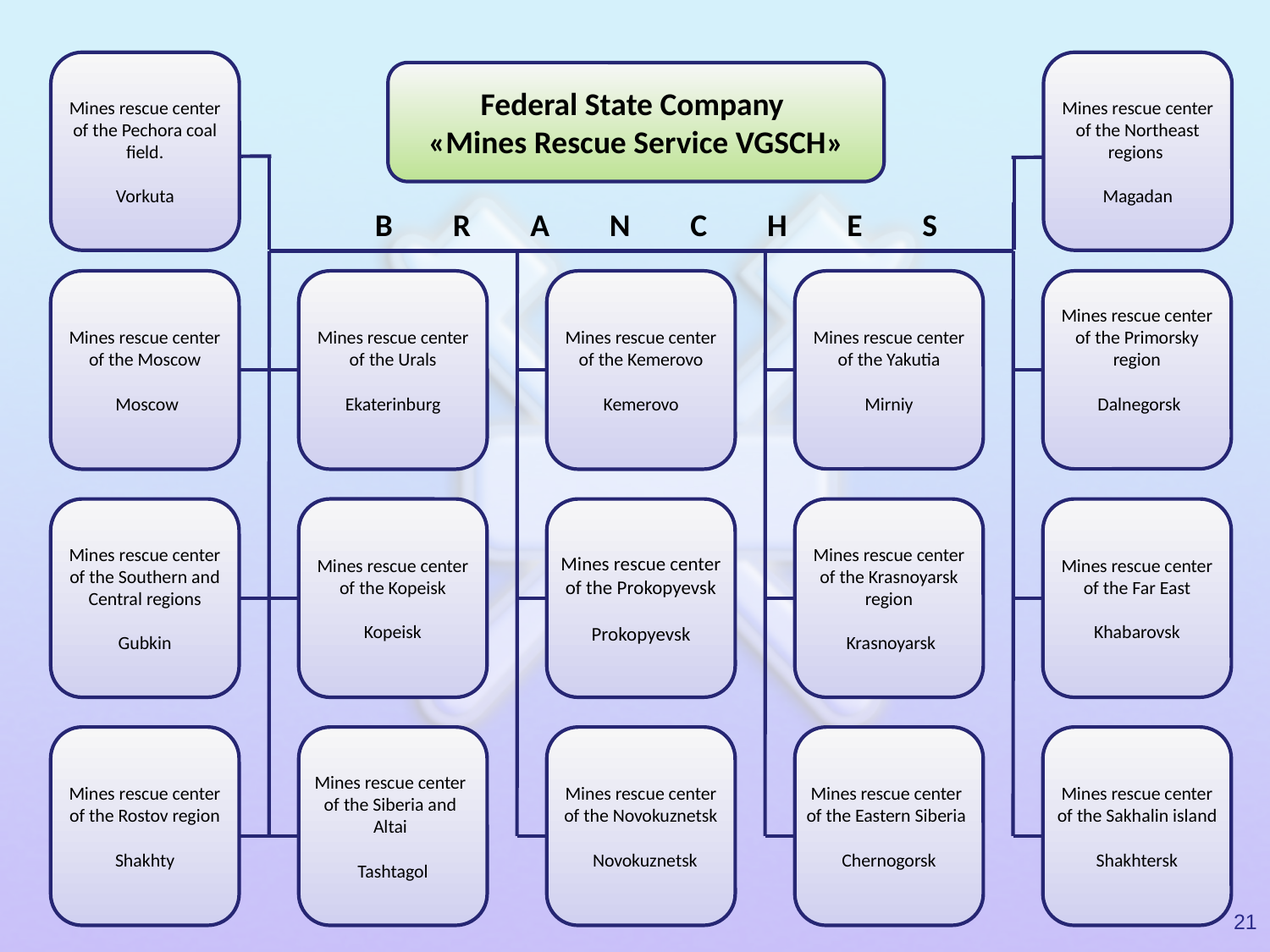

Mines rescue center of the Pechora coal field.

Vorkuta
Mines rescue center of the Northeast regions

Magadan
Federal State Company
«Mines Rescue Service VGSCH»
# BRANCHES
Mines rescue center of the Moscow

 Moscow
Mines rescue center of the Urals

Ekaterinburg
Mines rescue center of the Kemerovo

Kemerovo
Mines rescue center of the Yakutia

Mirniy
Mines rescue center of the Primorsky region

 Dalnegorsk

Mines rescue center of the Southern and Central regions

Gubkin
Mines rescue center of the Kopeisk

Kopeisk
Mines rescue center of the Prokopyevsk

Prokopyevsk
Mines rescue center of the Krasnoyarsk region

 Krasnoyarsk
Mines rescue center of the Far East

Khabarovsk
Mines rescue center of the Rostov region

Shakhty
Mines rescue center of the Siberia and Altai

Tashtagol
Mines rescue center of the Novokuznetsk

  Novokuznetsk
Mines rescue center of the Eastern Siberia

Chernogorsk
Mines rescue center of the Sakhalin island

Shakhtersk
21